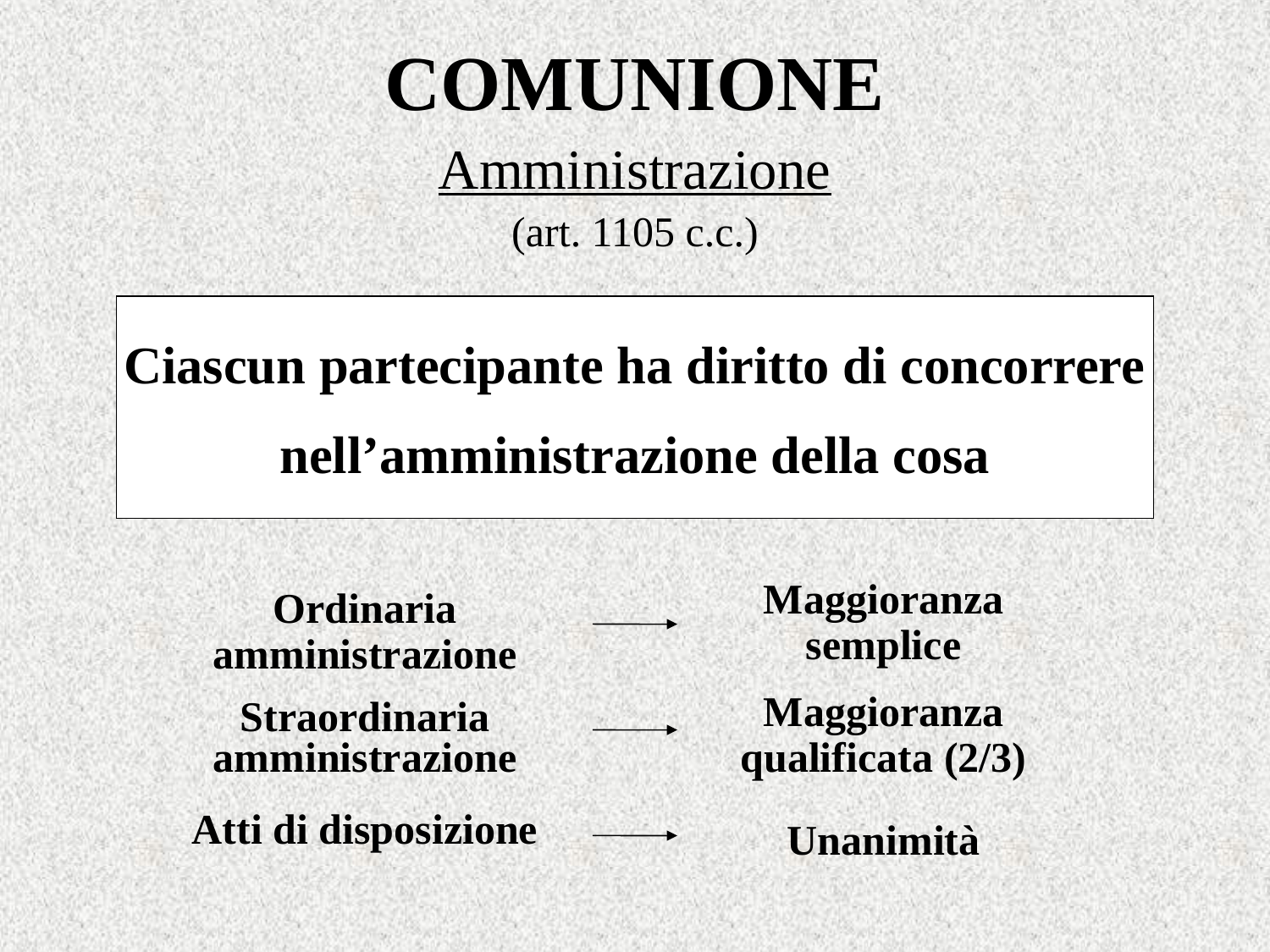

# COMUNIONE
Amministrazione
(art. 1105 c.c.)
Ciascun partecipante ha diritto di concorrere
nell’amministrazione della cosa
Maggioranza semplice
Maggioranza qualificata (2/3)
Unanimità
Ordinaria amministrazione
Straordinaria amministrazione
Atti di disposizione